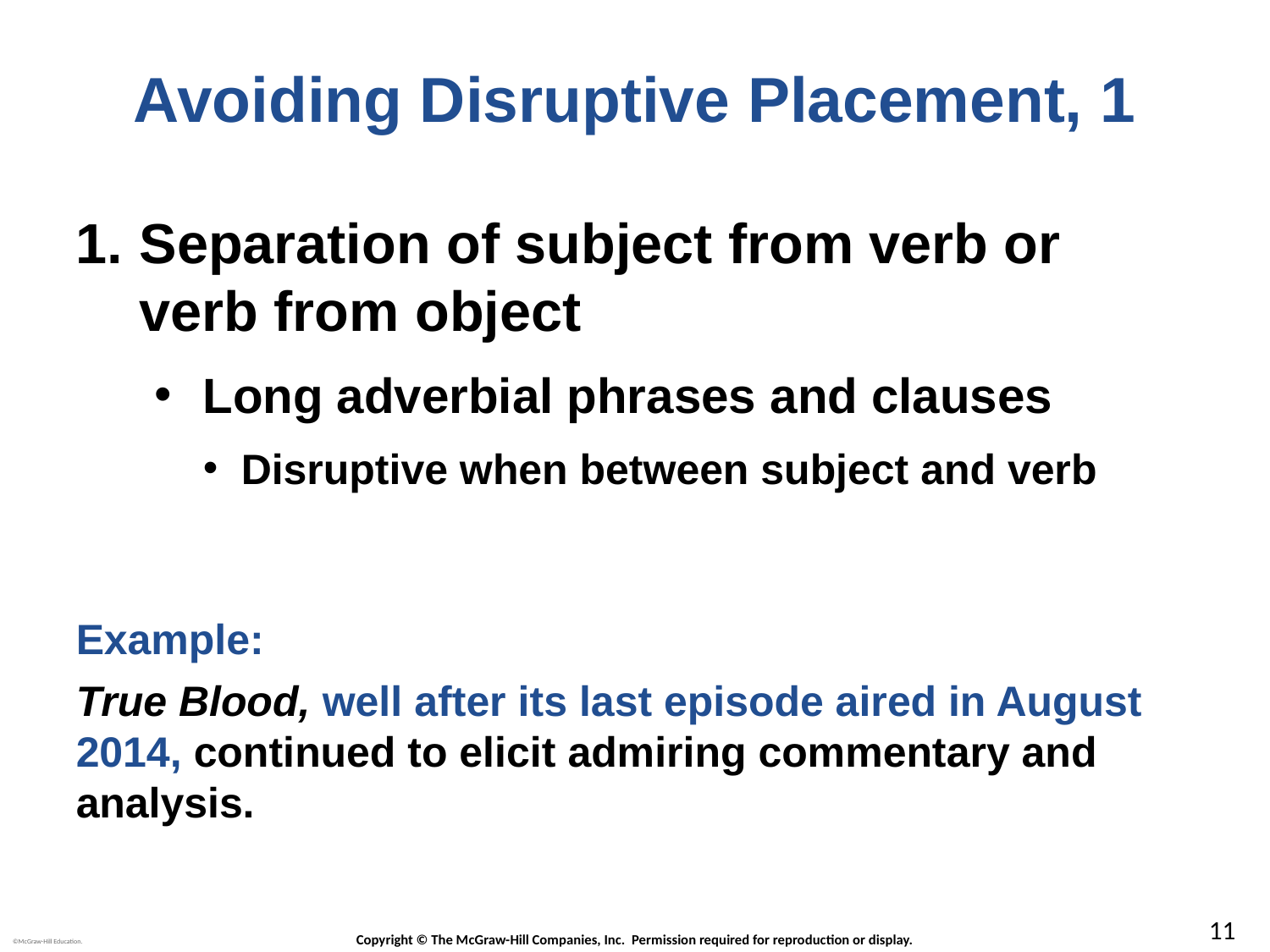

# Avoiding Disruptive Placement, 1
Separation of subject from verb or verb from object
Long adverbial phrases and clauses
Disruptive when between subject and verb
Example:
True Blood, well after its last episode aired in August 2014, continued to elicit admiring commentary and analysis.